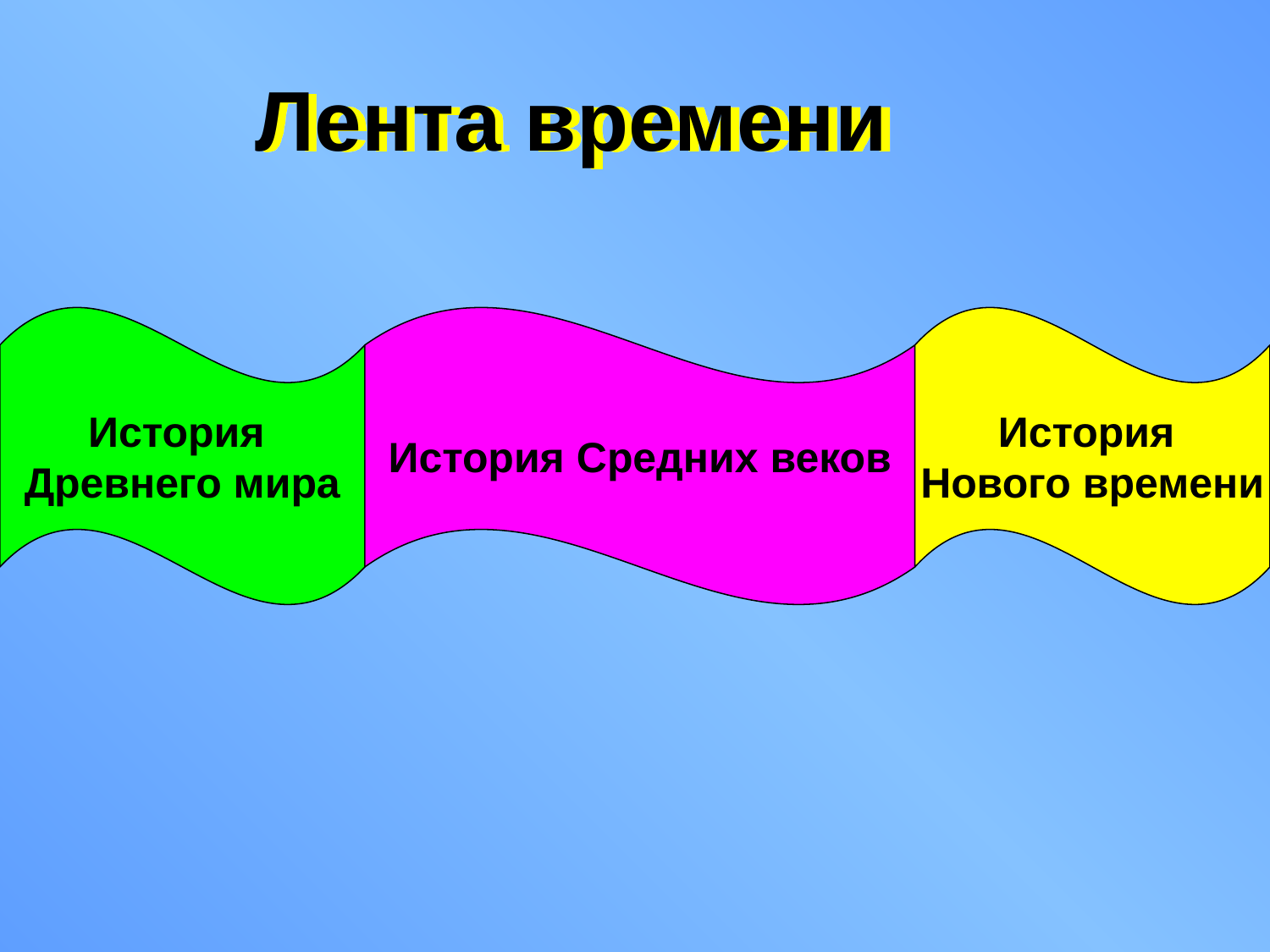

Лента времени
История
Древнего мира
История Средних веков
История
Нового времени